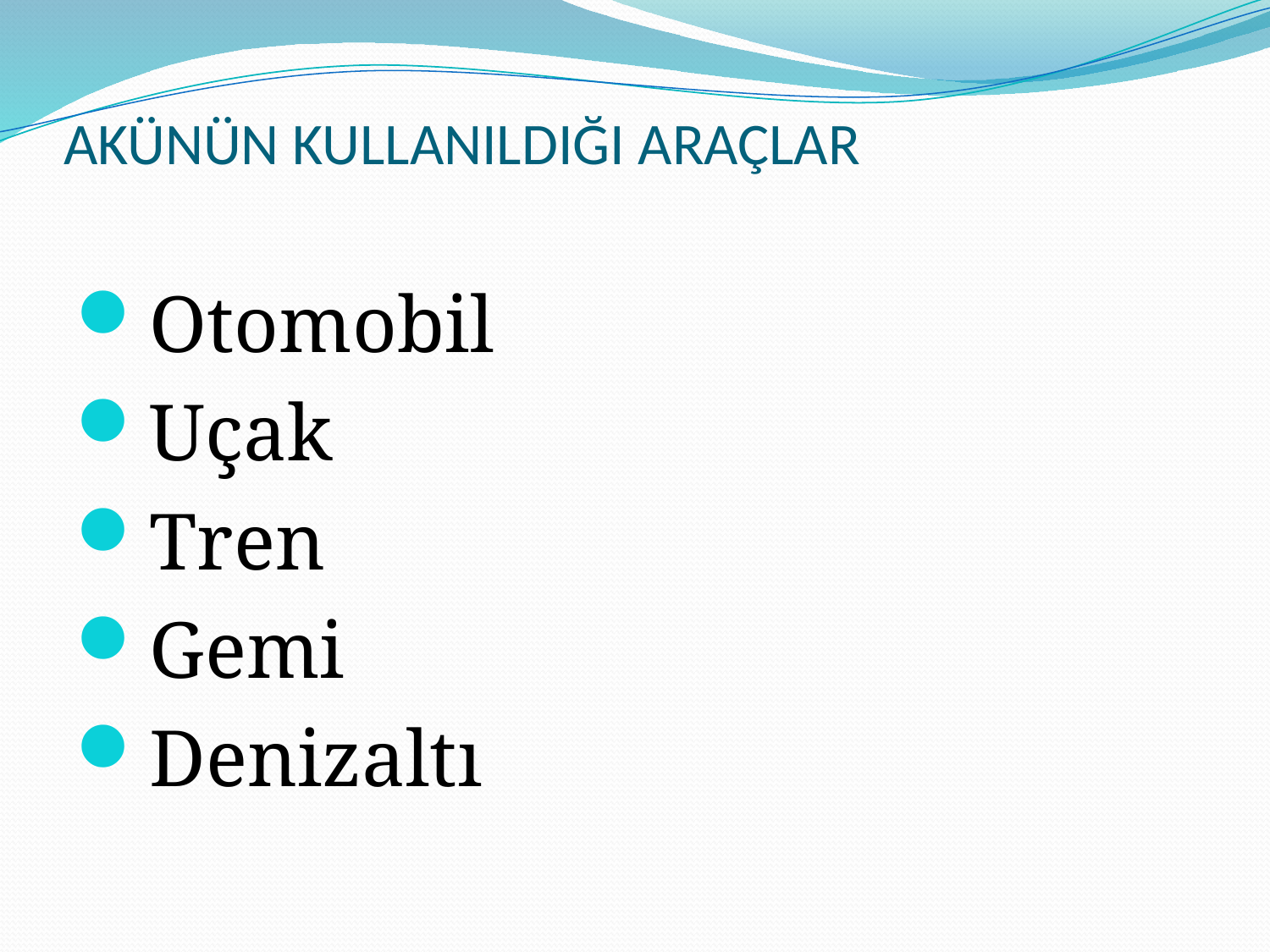

# AKÜNÜN KULLANILDIĞI ARAÇLAR
Otomobil
Uçak
Tren
Gemi
Denizaltı